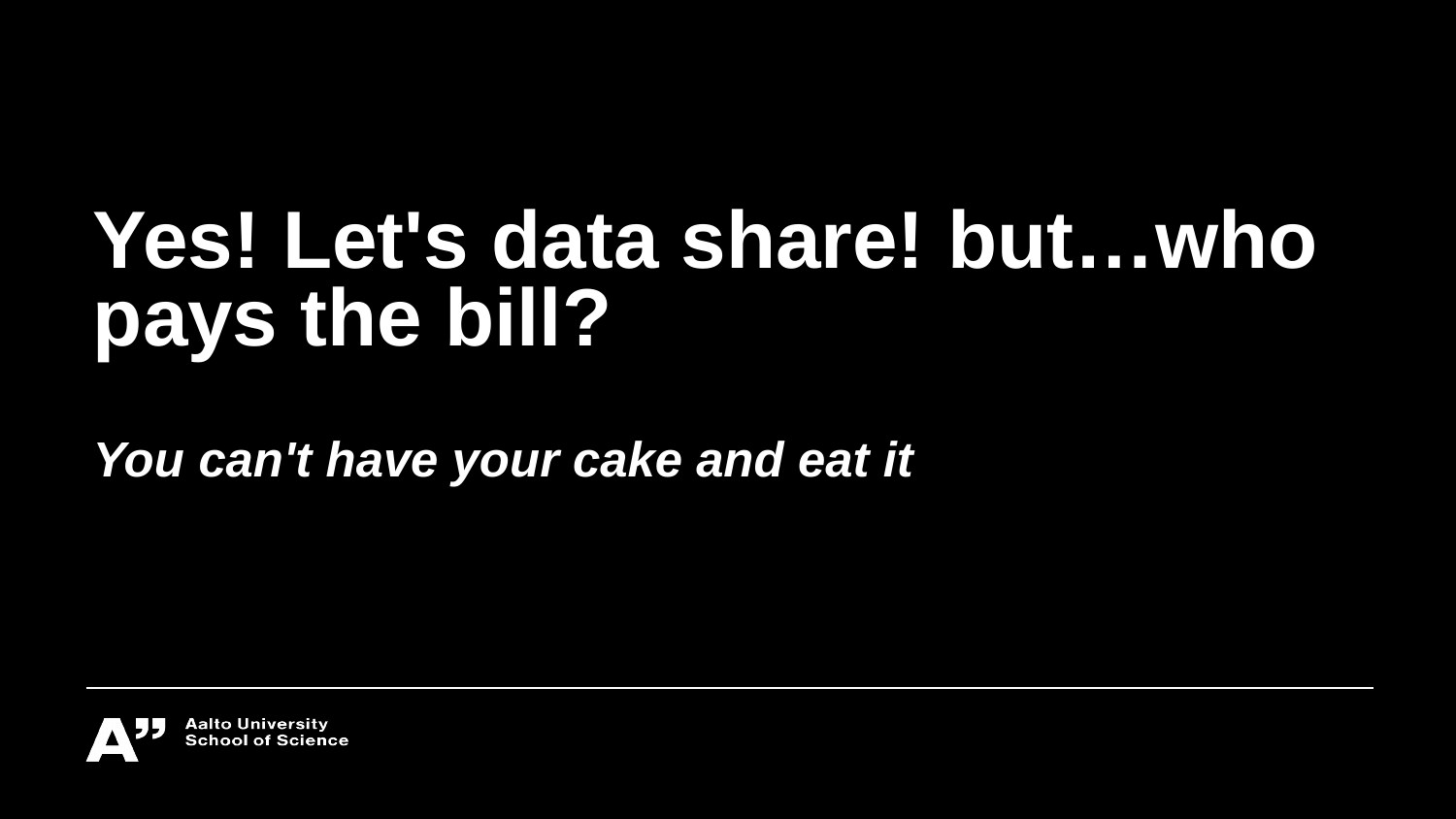

# Yes! Let's data share! but…who pays the bill?

You can't have your cake and eat it